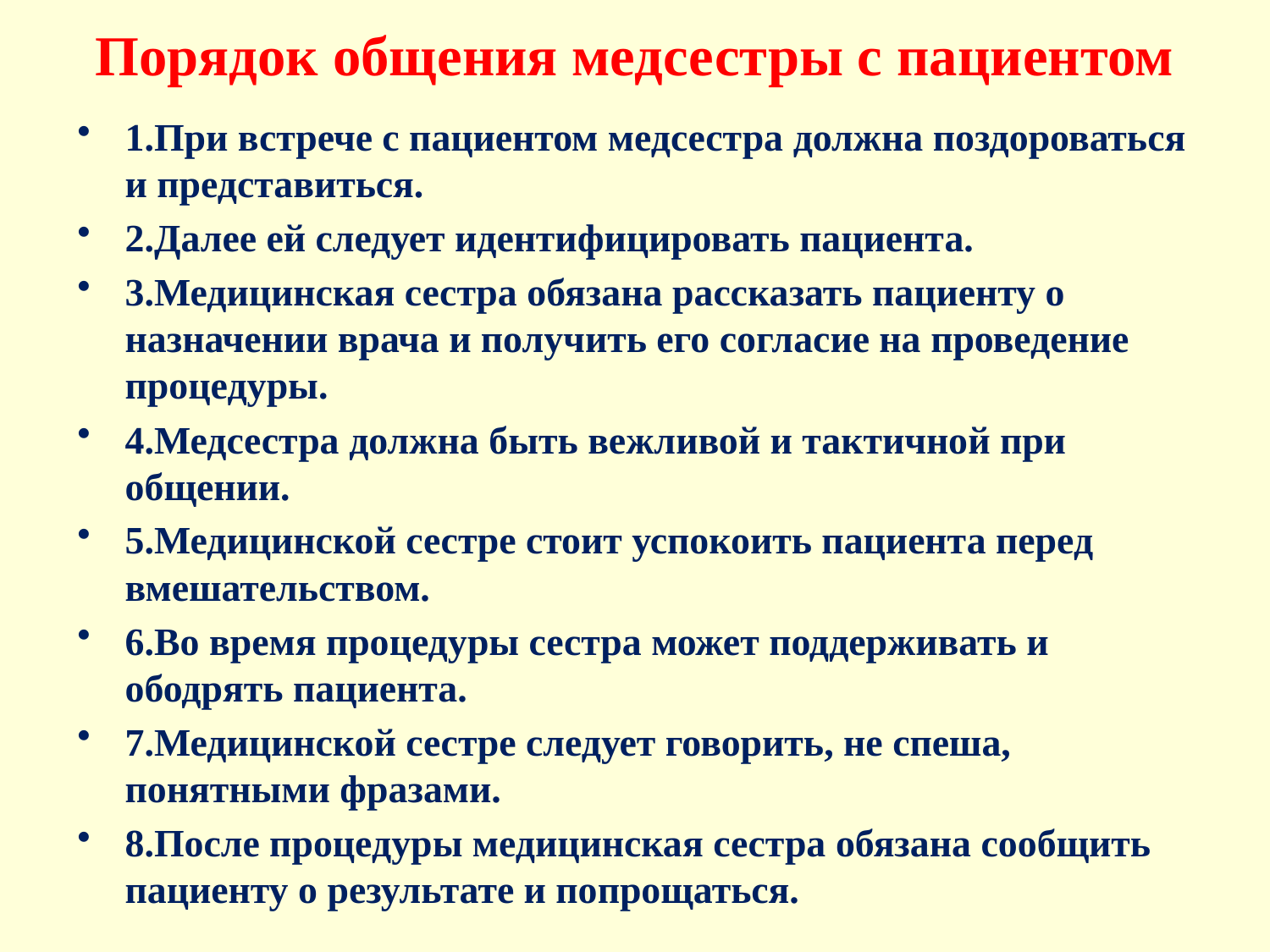

# Порядок общения медсестры с пациентом
1.При встрече с пациентом медсестра должна поздороваться и представиться.
2.Далее ей следует идентифицировать пациента.
3.Медицинская сестра обязана рассказать пациенту о назначении врача и получить его согласие на проведение процедуры.
4.Медсестра должна быть вежливой и тактичной при общении.
5.Медицинской сестре стоит успокоить пациента перед вмешательством.
6.Во время процедуры сестра может поддерживать и ободрять пациента.
7.Медицинской сестре следует говорить, не спеша, понятными фразами.
8.После процедуры медицинская сестра обязана сообщить пациенту о результате и попрощаться.